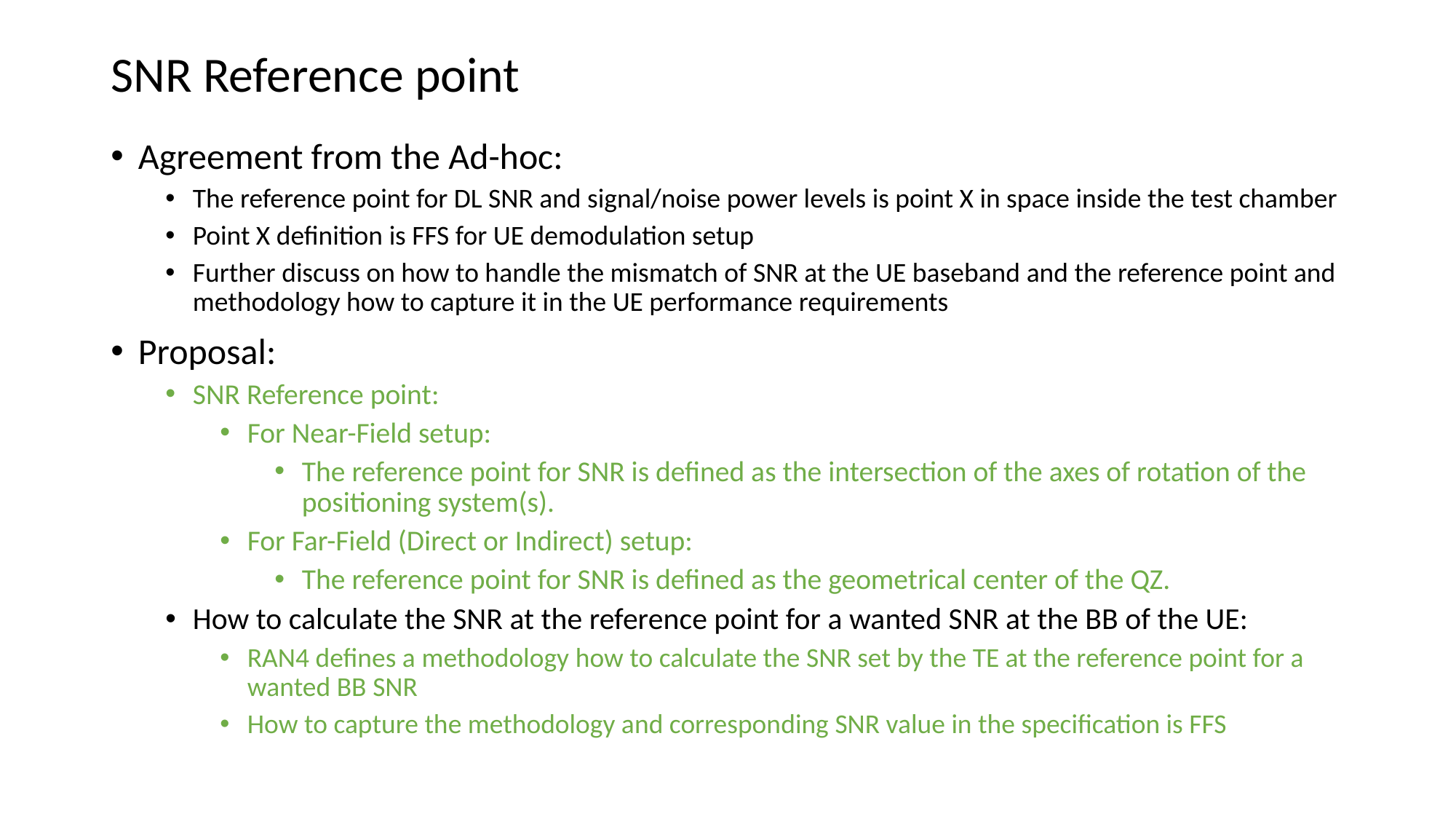

# SNR Reference point
Agreement from the Ad-hoc:
The reference point for DL SNR and signal/noise power levels is point X in space inside the test chamber
Point X definition is FFS for UE demodulation setup
Further discuss on how to handle the mismatch of SNR at the UE baseband and the reference point and methodology how to capture it in the UE performance requirements
Proposal:
SNR Reference point:
For Near-Field setup:
The reference point for SNR is defined as the intersection of the axes of rotation of the positioning system(s).
For Far-Field (Direct or Indirect) setup:
The reference point for SNR is defined as the geometrical center of the QZ.
How to calculate the SNR at the reference point for a wanted SNR at the BB of the UE:
RAN4 defines a methodology how to calculate the SNR set by the TE at the reference point for a wanted BB SNR
How to capture the methodology and corresponding SNR value in the specification is FFS